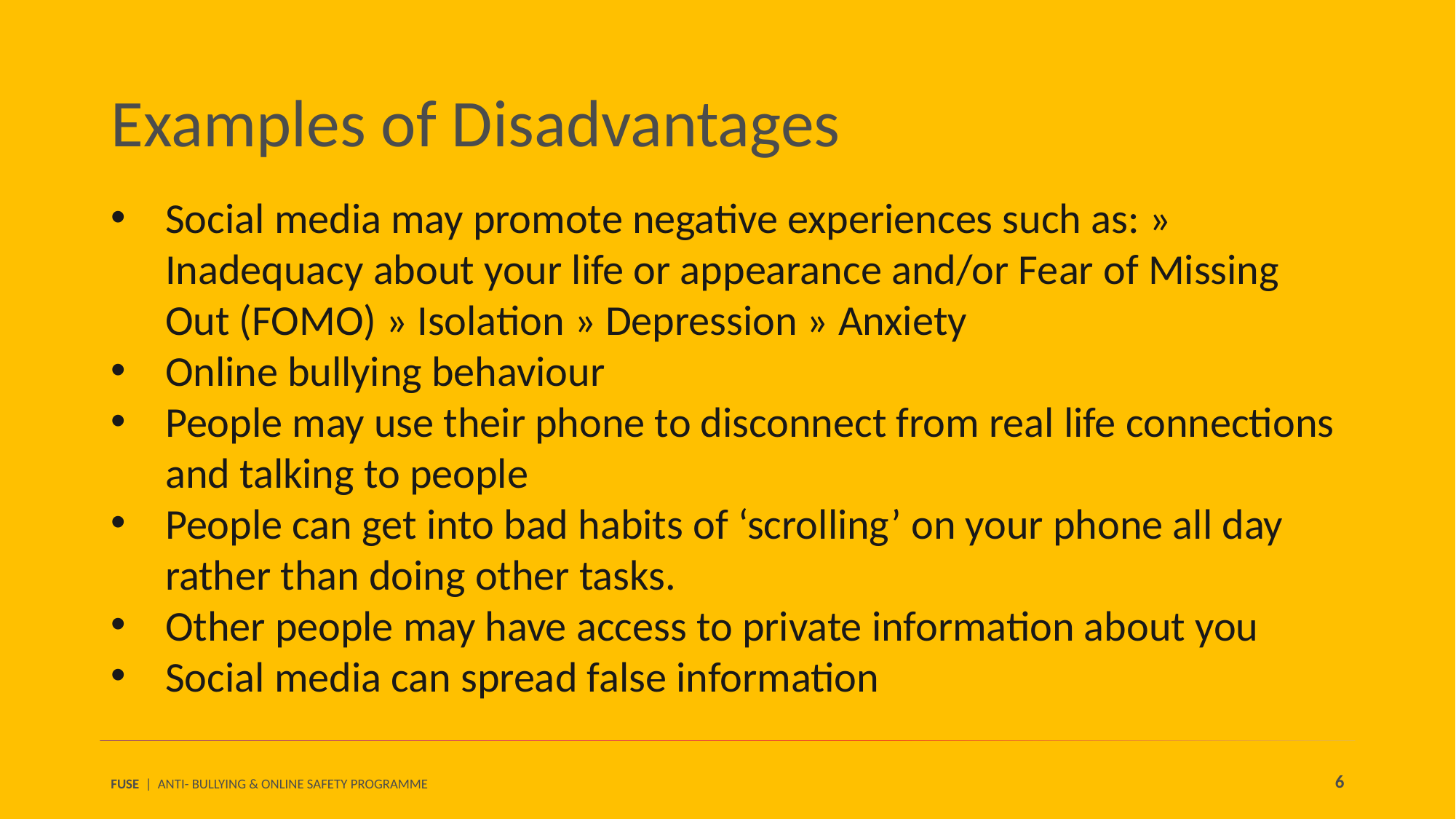

Examples of Disadvantages
Social media may promote negative experiences such as: » Inadequacy about your life or appearance and/or Fear of Missing Out (FOMO) » Isolation » Depression » Anxiety
Online bullying behaviour
People may use their phone to disconnect from real life connections and talking to people
People can get into bad habits of ‘scrolling’ on your phone all day rather than doing other tasks.
Other people may have access to private information about you
Social media can spread false information
6